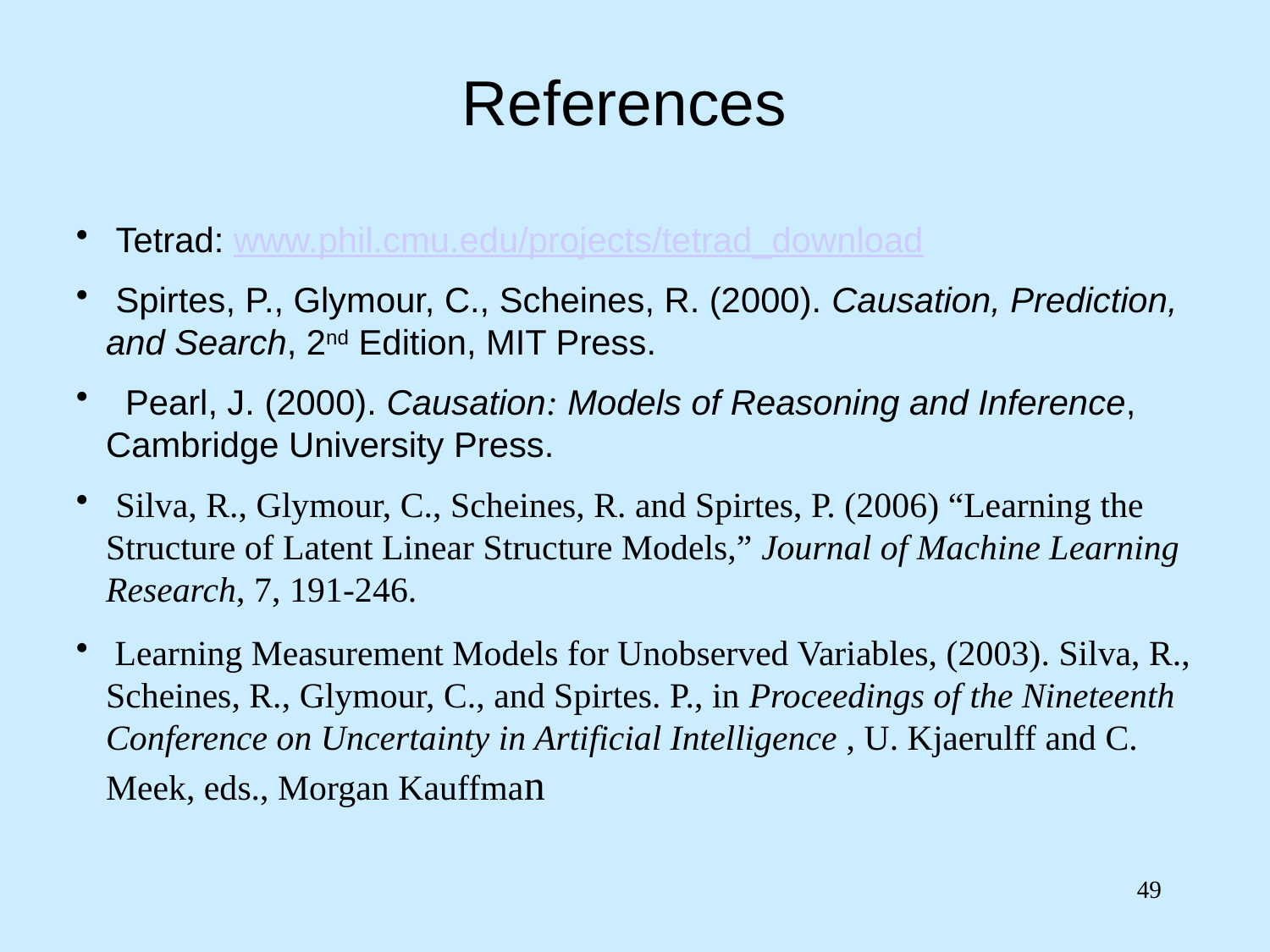

# References
 Tetrad: www.phil.cmu.edu/projects/tetrad_download
 Spirtes, P., Glymour, C., Scheines, R. (2000). Causation, Prediction, and Search, 2nd Edition, MIT Press.
  Pearl, J. (2000). Causation: Models of Reasoning and Inference, Cambridge University Press.
 Silva, R., Glymour, C., Scheines, R. and Spirtes, P. (2006) “Learning the Structure of Latent Linear Structure Models,” Journal of Machine Learning Research, 7, 191-246.
 Learning Measurement Models for Unobserved Variables, (2003). Silva, R., Scheines, R., Glymour, C., and Spirtes. P., in Proceedings of the Nineteenth Conference on Uncertainty in Artificial Intelligence , U. Kjaerulff and C. Meek, eds., Morgan Kauffman

49